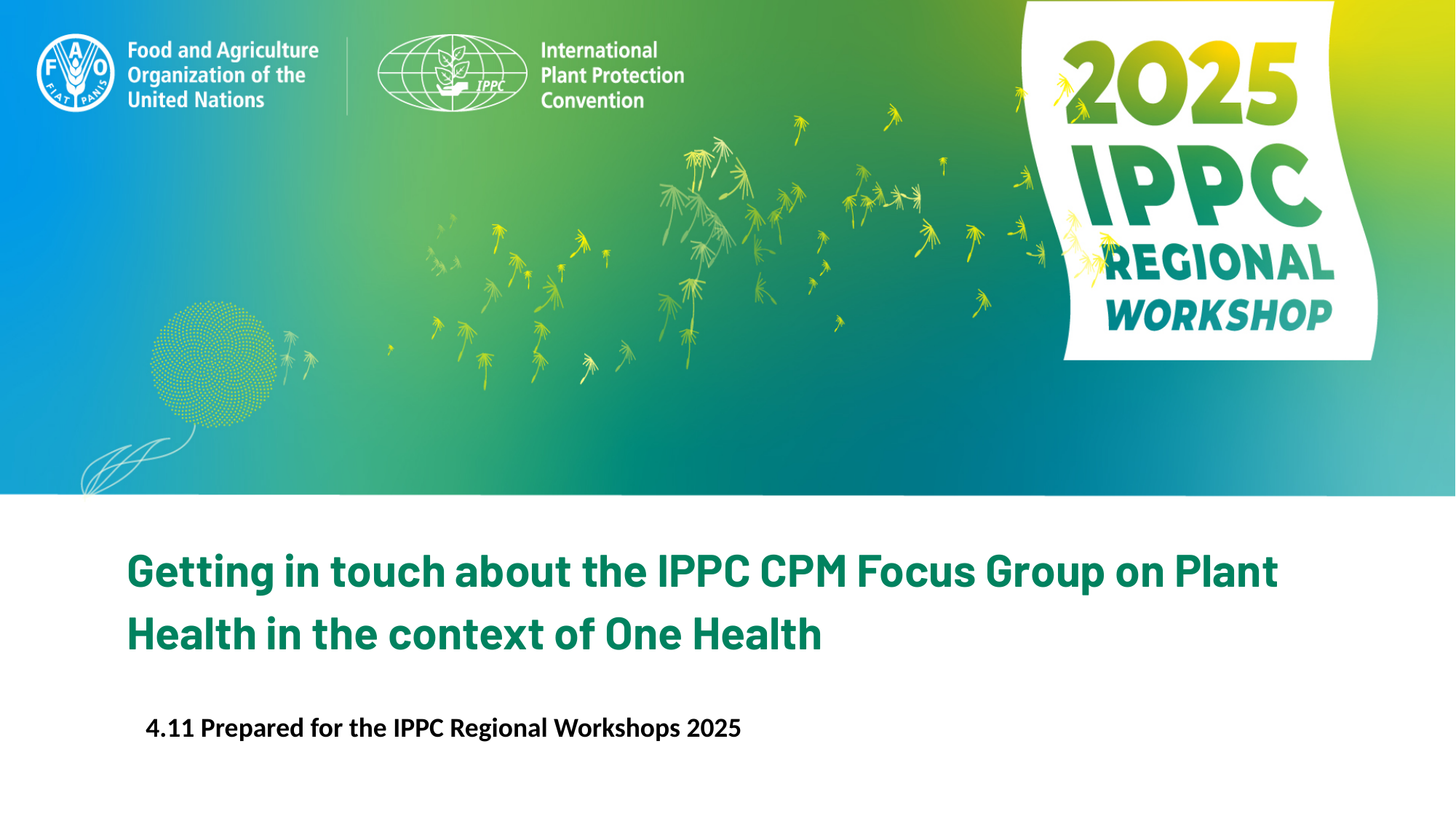

# Getting in touch about the IPPC CPM Focus Group on Plant Health in the context of One Health
4.11 Prepared for the IPPC Regional Workshops 2025​